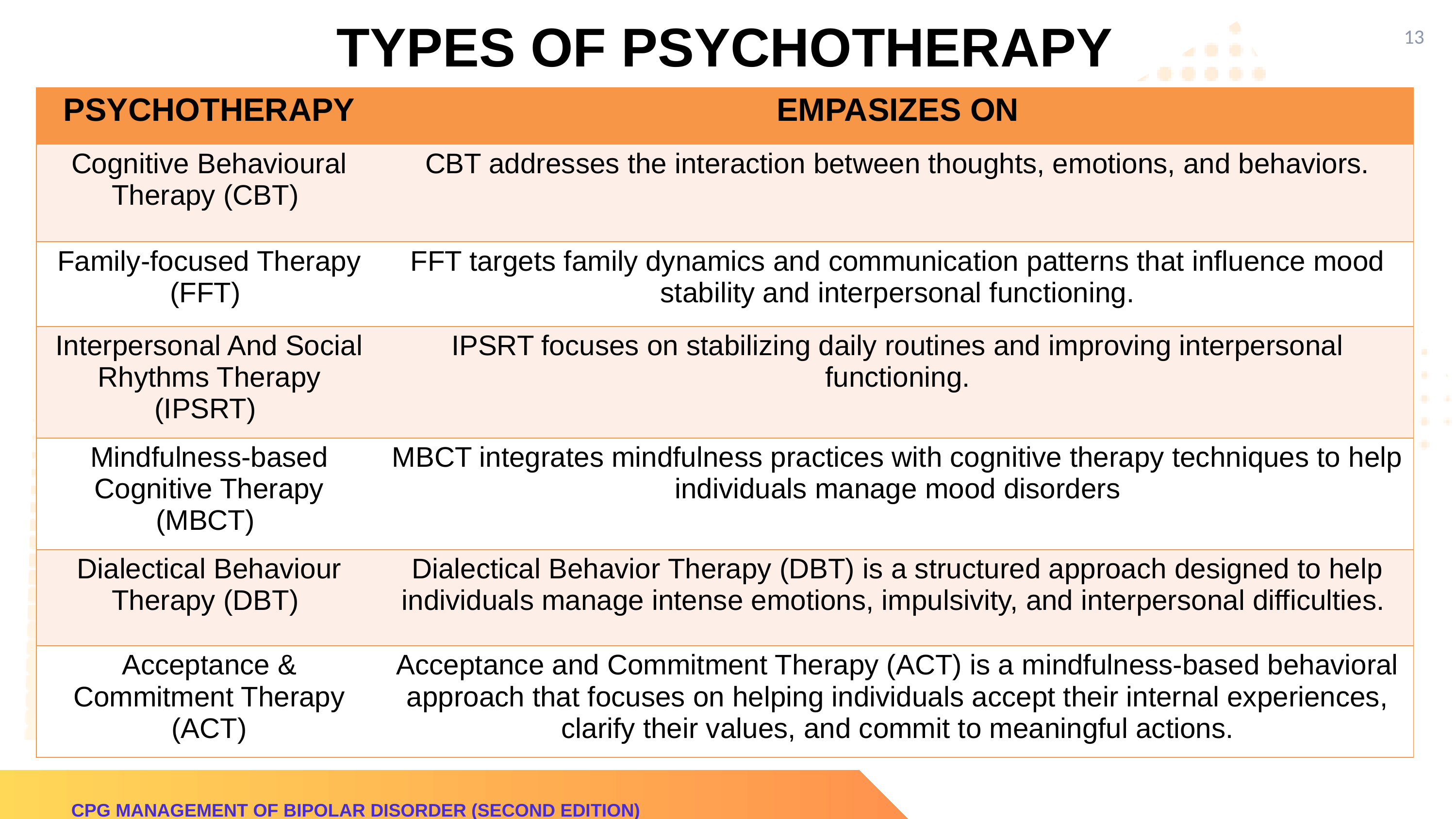

TYPES OF PSYCHOTHERAPY
13
| PSYCHOTHERAPY | EMPASIZES ON |
| --- | --- |
| Cognitive Behavioural Therapy (CBT) | CBT addresses the interaction between thoughts, emotions, and behaviors. |
| Family-focused Therapy (FFT) | FFT targets family dynamics and communication patterns that influence mood stability and interpersonal functioning. |
| Interpersonal And Social Rhythms Therapy (IPSRT) | IPSRT focuses on stabilizing daily routines and improving interpersonal functioning. |
| Mindfulness-based Cognitive Therapy (MBCT) | MBCT integrates mindfulness practices with cognitive therapy techniques to help individuals manage mood disorders |
| Dialectical Behaviour Therapy (DBT) | Dialectical Behavior Therapy (DBT) is a structured approach designed to help individuals manage intense emotions, impulsivity, and interpersonal difficulties. |
| Acceptance & Commitment Therapy (ACT) | Acceptance and Commitment Therapy (ACT) is a mindfulness-based behavioral approach that focuses on helping individuals accept their internal experiences, clarify their values, and commit to meaningful actions. |

CPG MANAGEMENT OF BIPOLAR DISORDER (SECOND EDITION)